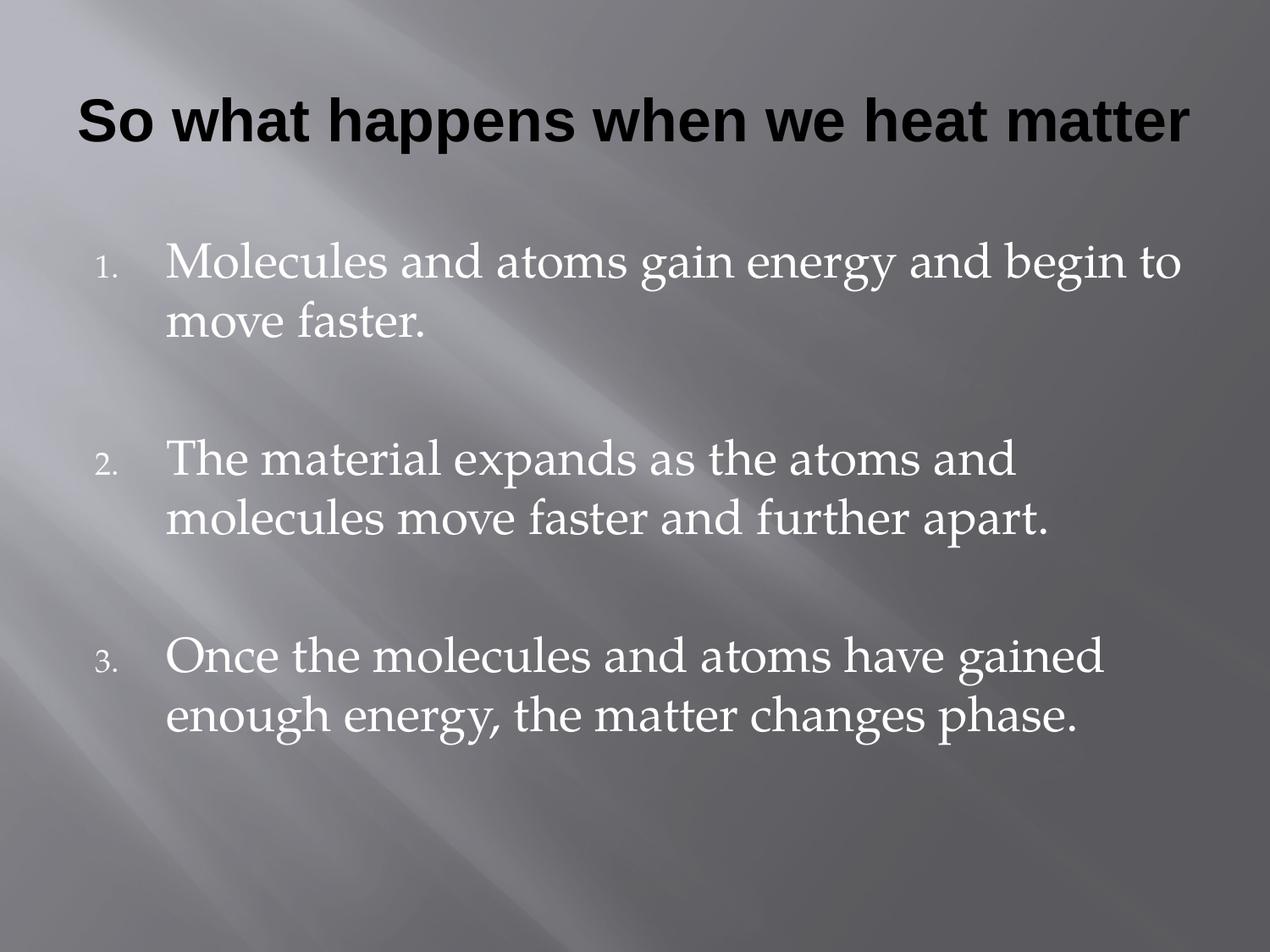

# So what happens when we heat matter
Molecules and atoms gain energy and begin to move faster.

The material expands as the atoms and molecules move faster and further apart.

Once the molecules and atoms have gained enough energy, the matter changes phase.